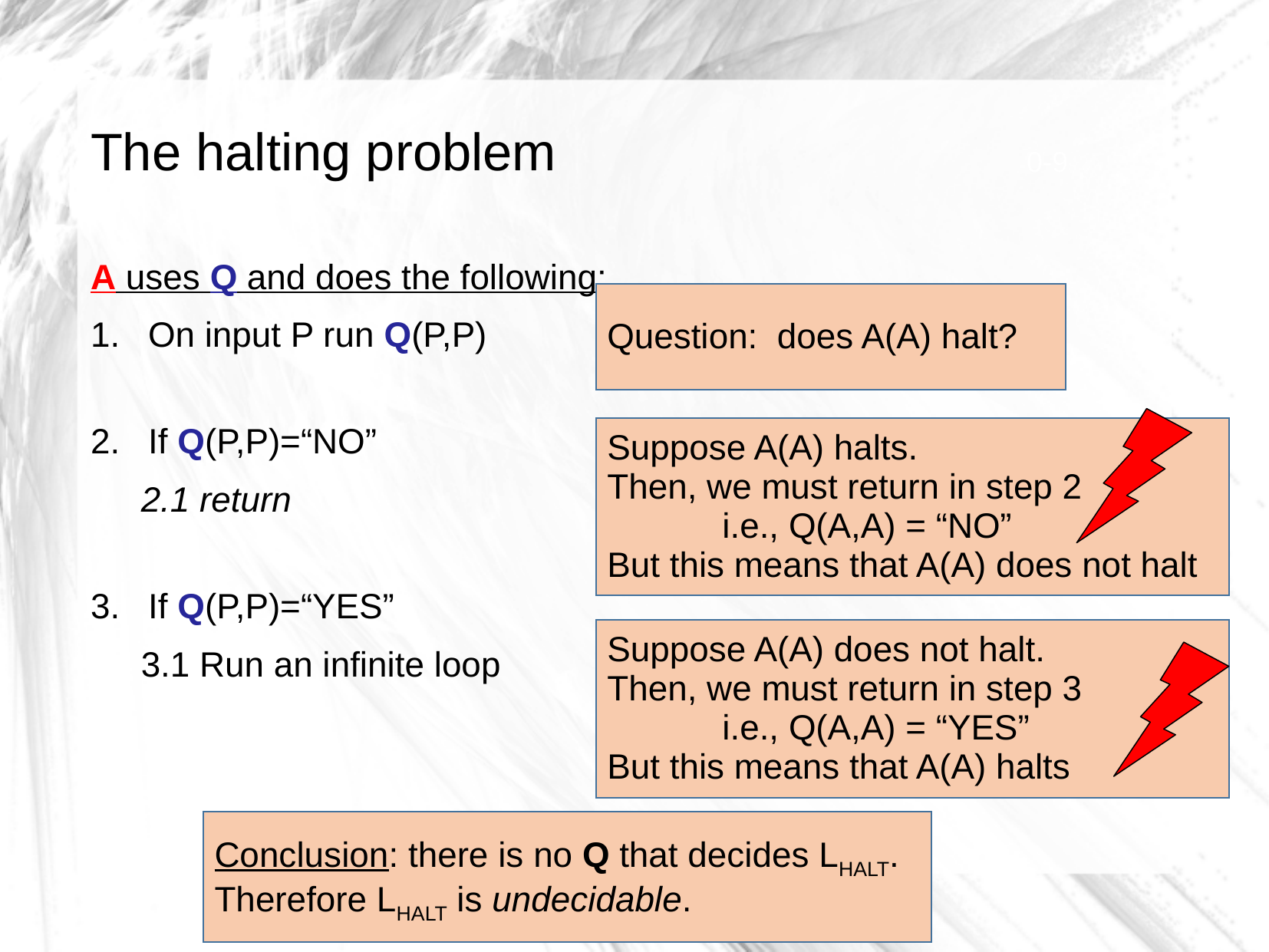

# The halting problem
0-9
A uses Q and does the following:
On input P run Q(P,P)
If Q(P,P)=“NO”
2.1 return
If Q(P,P)=“YES”
3.1 Run an infinite loop
Question:  does A(A) halt?

Suppose A(A) halts.
Then, we must return in step 2
		i.e., Q(A,A) = “NO”
But this means that A(A) does not halt
Suppose A(A) does not halt.
Then, we must return in step 3
		i.e., Q(A,A) = “YES”
But this means that A(A) halts

Conclusion: there is no Q that decides LHALT.
Therefore LHALT is undecidable.